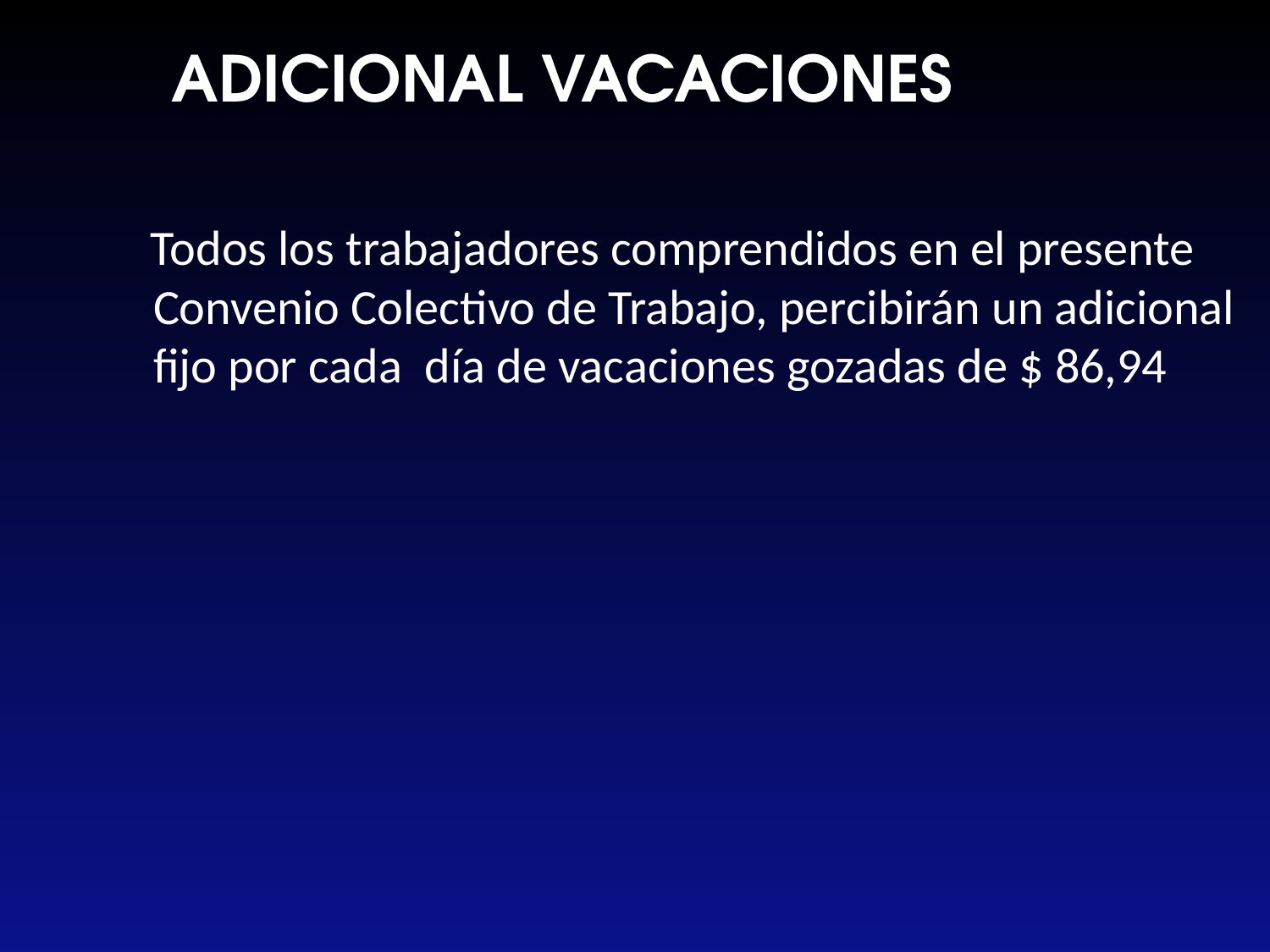

ADICIONAL VACACIONES
    Todos los trabajadores comprendidos en el presente Convenio Colectivo de Trabajo, percibirán un adicional fijo por cada  día de vacaciones gozadas de $ 86,94